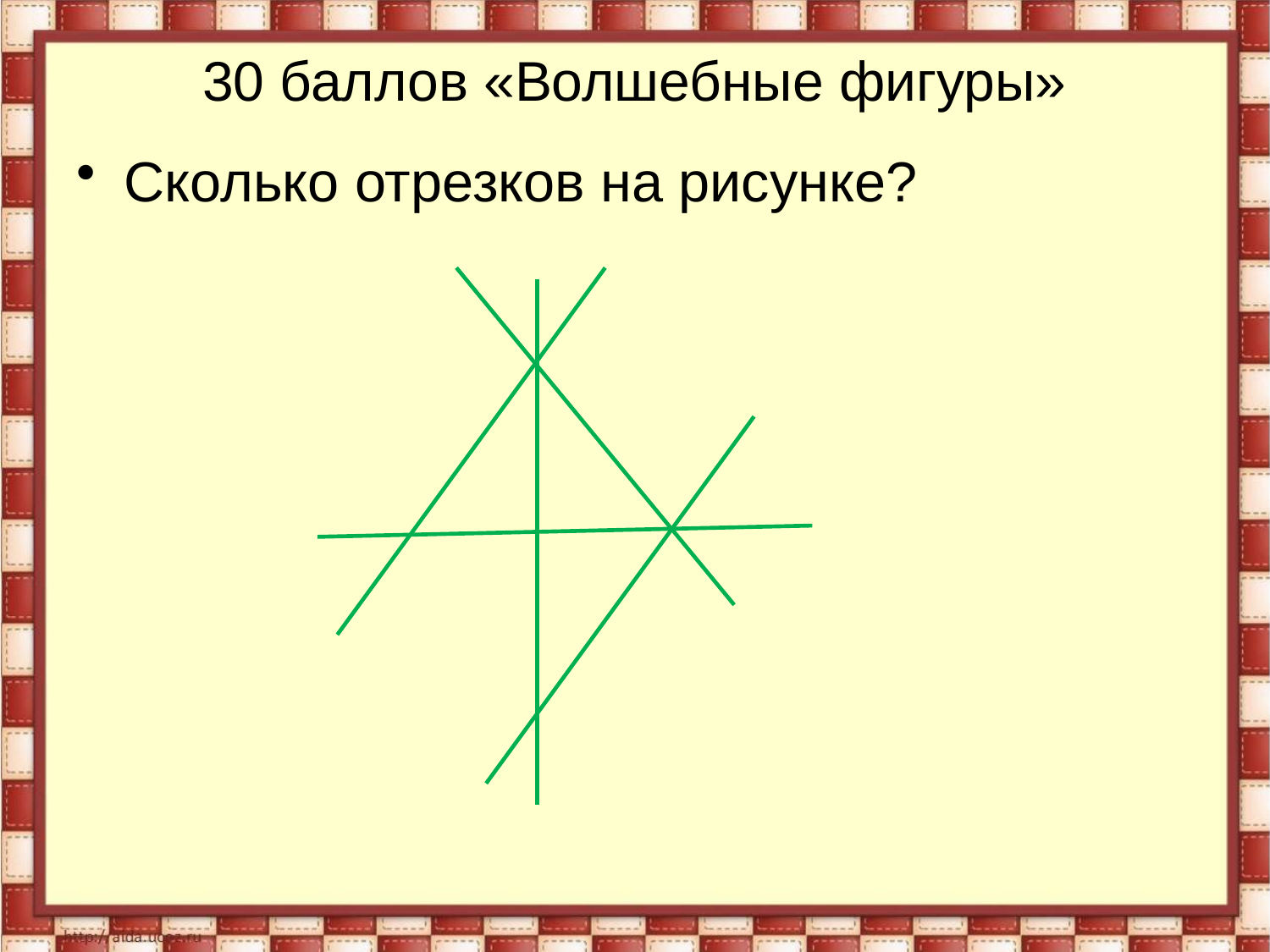

# 30 баллов «Волшебные фигуры»
Сколько отрезков на рисунке?